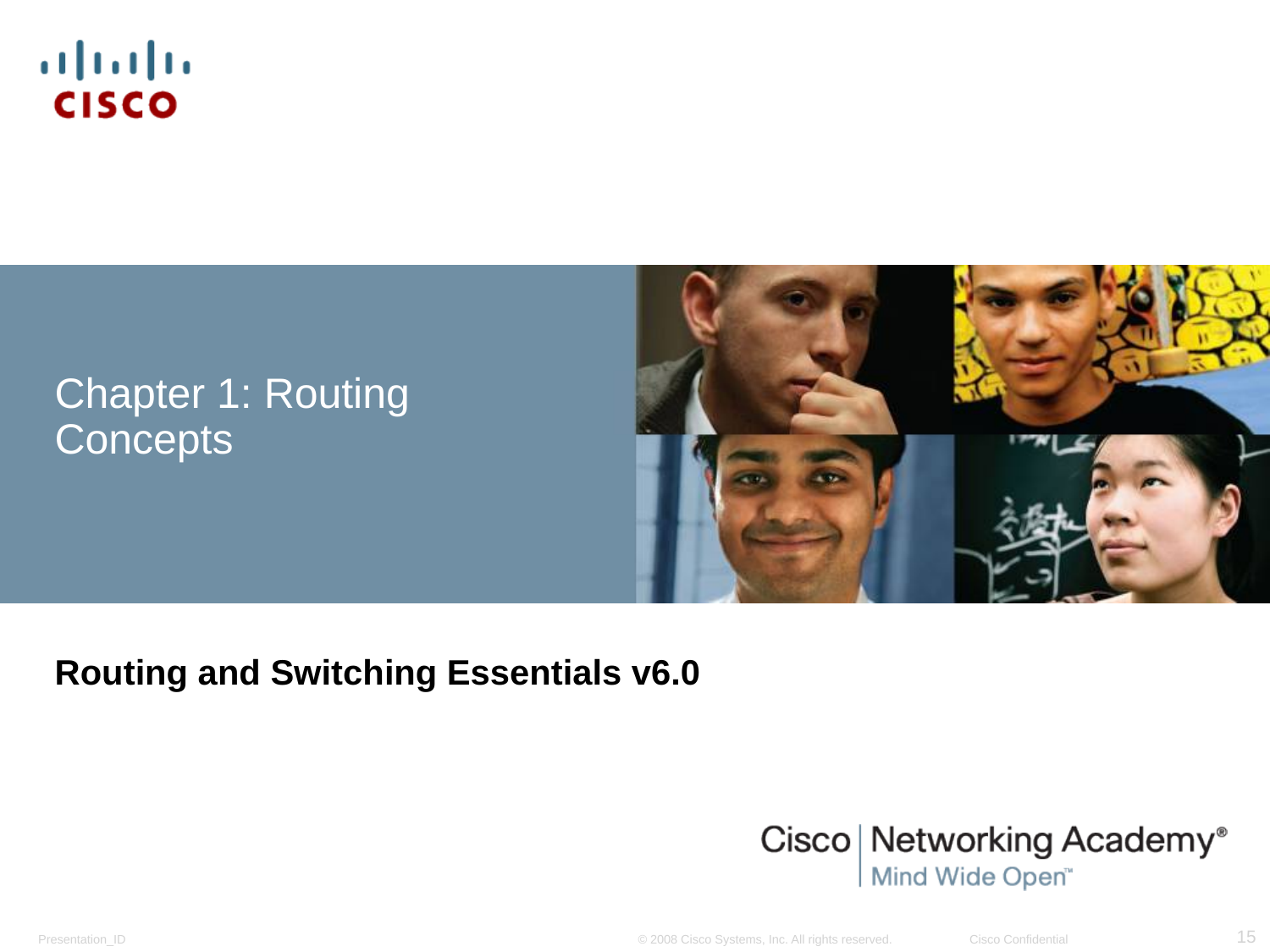

# Chapter 1: Routing Concepts
Routing and Switching Essentials v6.0